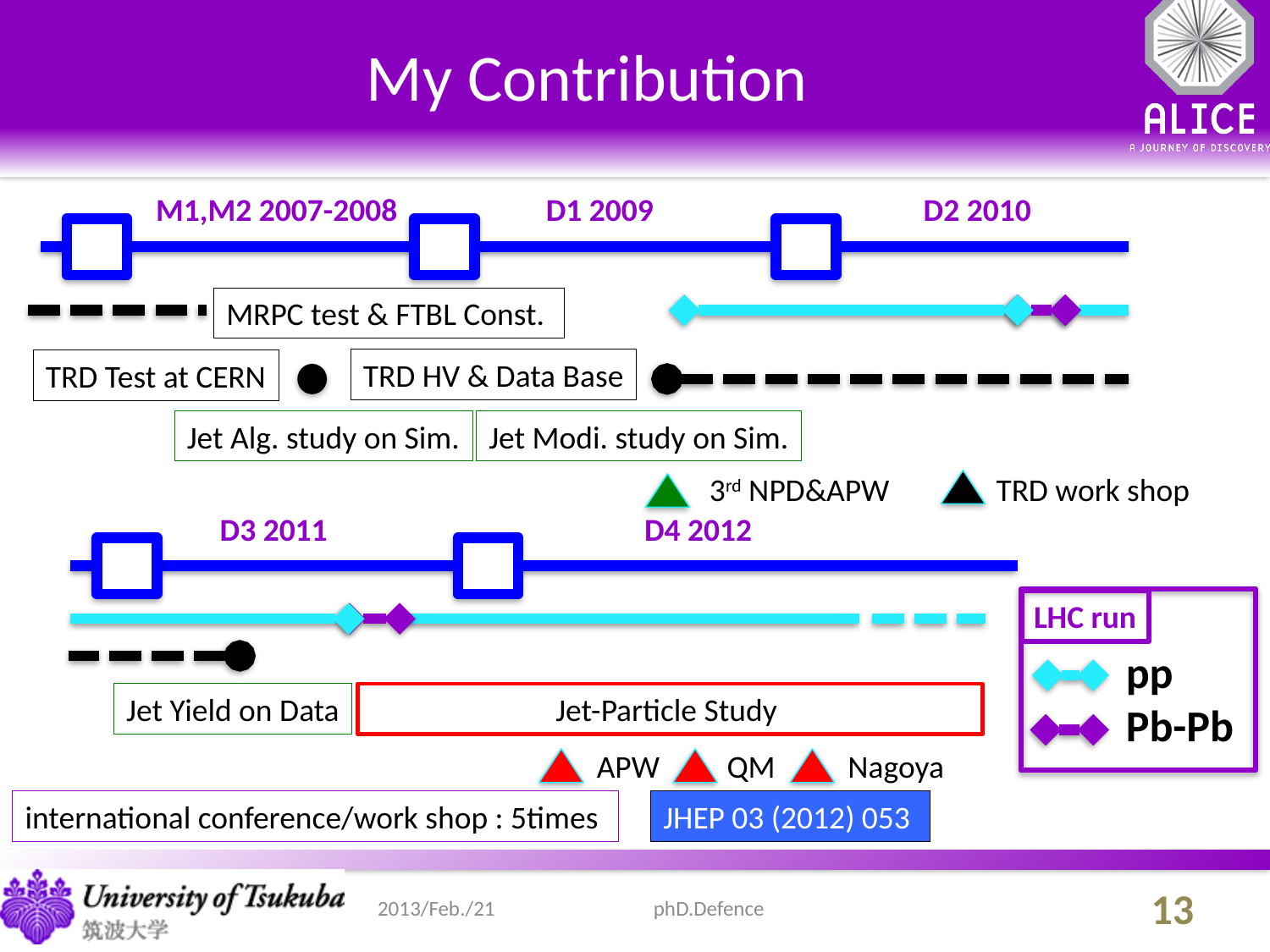

# My Contribution
M1,M2 2007-2008
D1 2009
D2 2010

MRPC test & FTBL Const.
TRD HV & Data Base
TRD Test at CERN

Jet Alg. study on Sim.
Jet Modi. study on Sim.
3rd NPD&APW
TRD work shop

D3 2011
D4 2012

LHC run
pp
Pb-Pb
Jet Yield on Data
Jet-Particle Study
QM
Nagoya
APW

international conference/work shop : 5times
JHEP 03 (2012) 053
phD.Defence
13
2013/Feb./21